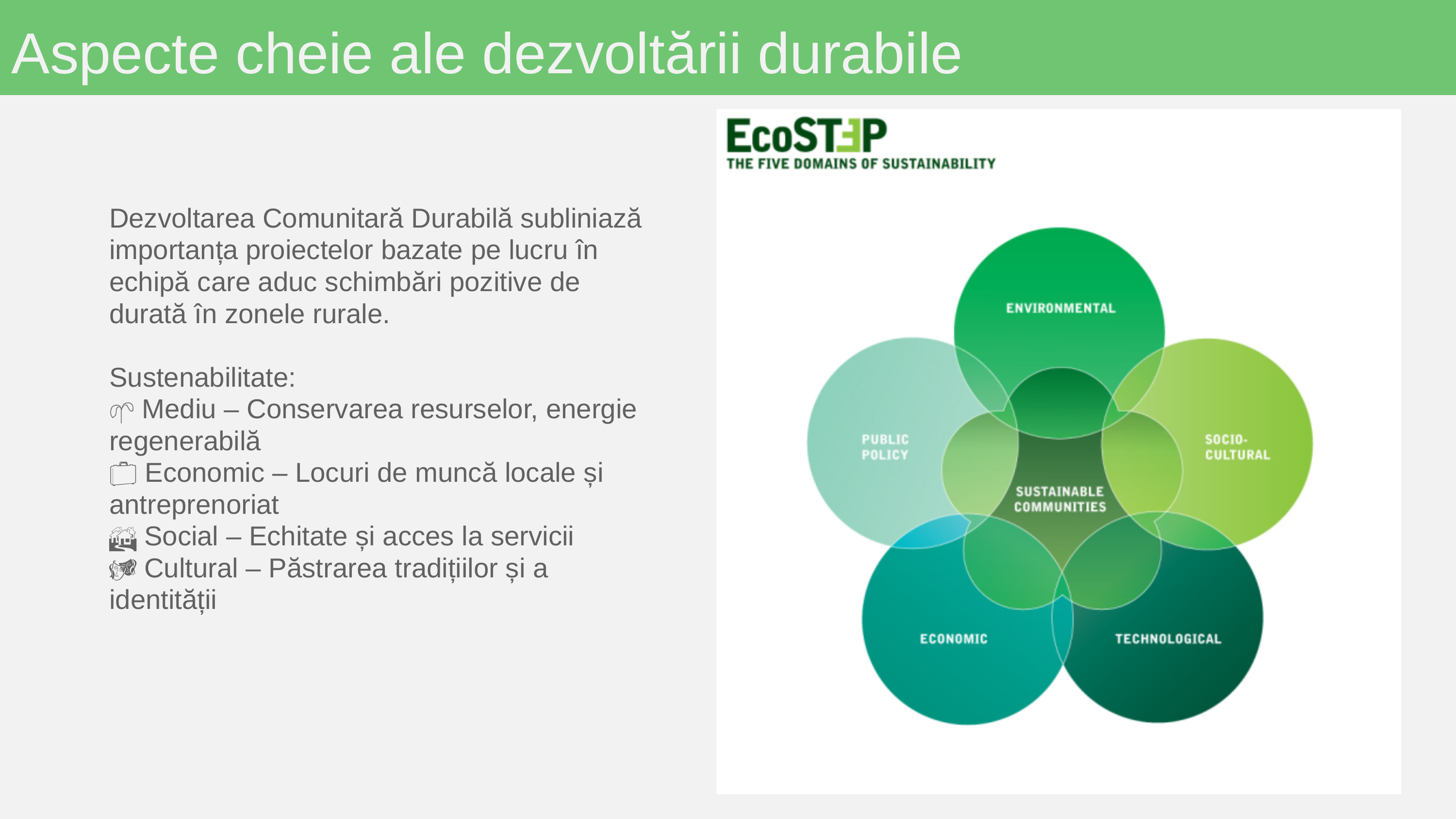

Aspecte cheie ale dezvoltării durabile

Dezvoltarea Comunitară Durabilă subliniază importanța proiectelor bazate pe lucru în echipă care aduc schimbări pozitive de durată în zonele rurale.

Sustenabilitate:
🌱 Mediu – Conservarea resurselor, energie regenerabilă
💼 Economic – Locuri de muncă locale și antreprenoriat
🏘️ Social – Echitate și acces la servicii
🎭 Cultural – Păstrarea tradițiilor și a identității